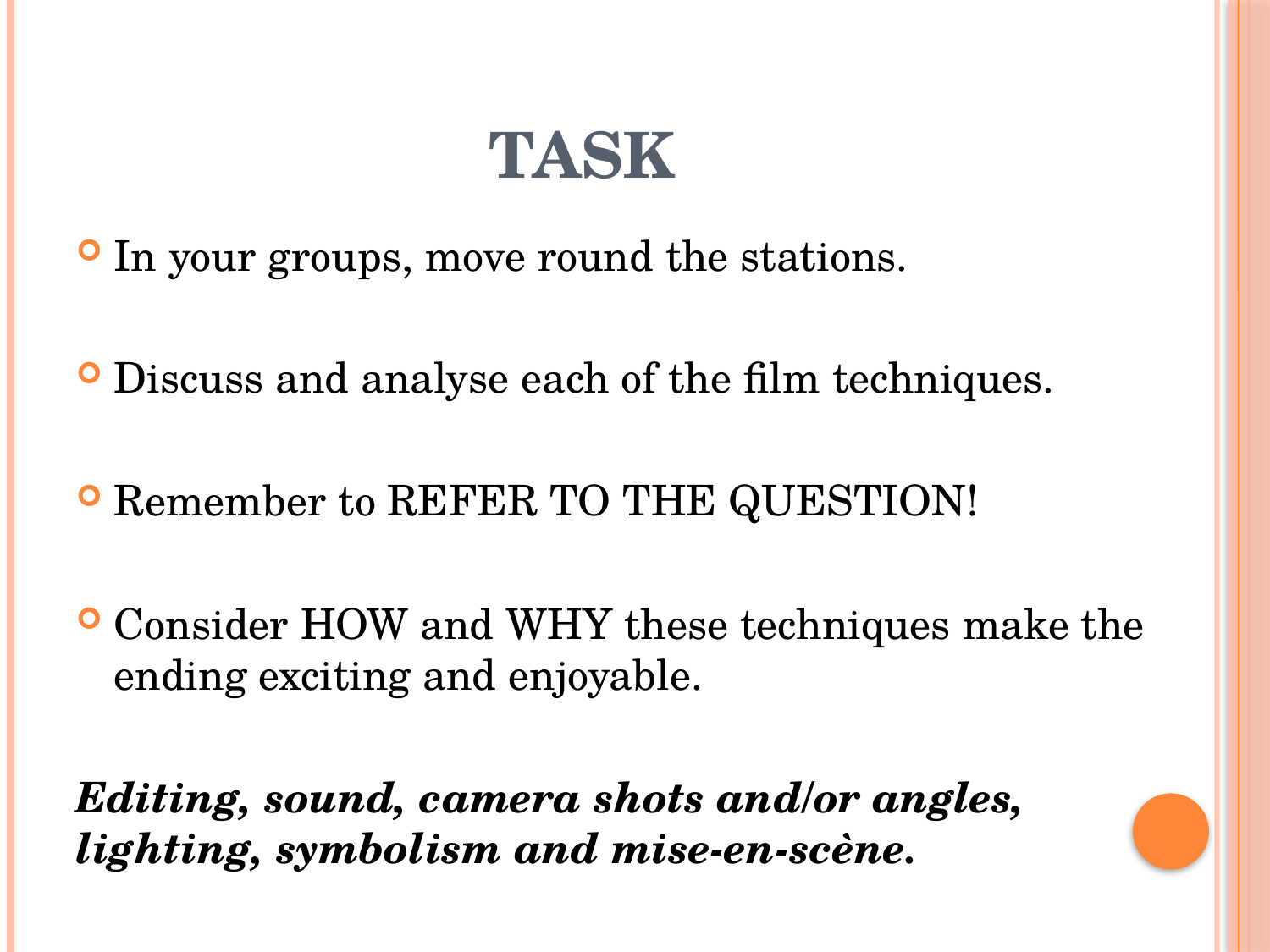

# Task
In your groups, move round the stations.

Discuss and analyse each of the film techniques.

Remember to REFER TO THE QUESTION!

Consider HOW and WHY these techniques make the ending exciting and enjoyable.

Editing, sound, camera shots and/or angles, lighting, symbolism and mise-en-scène.